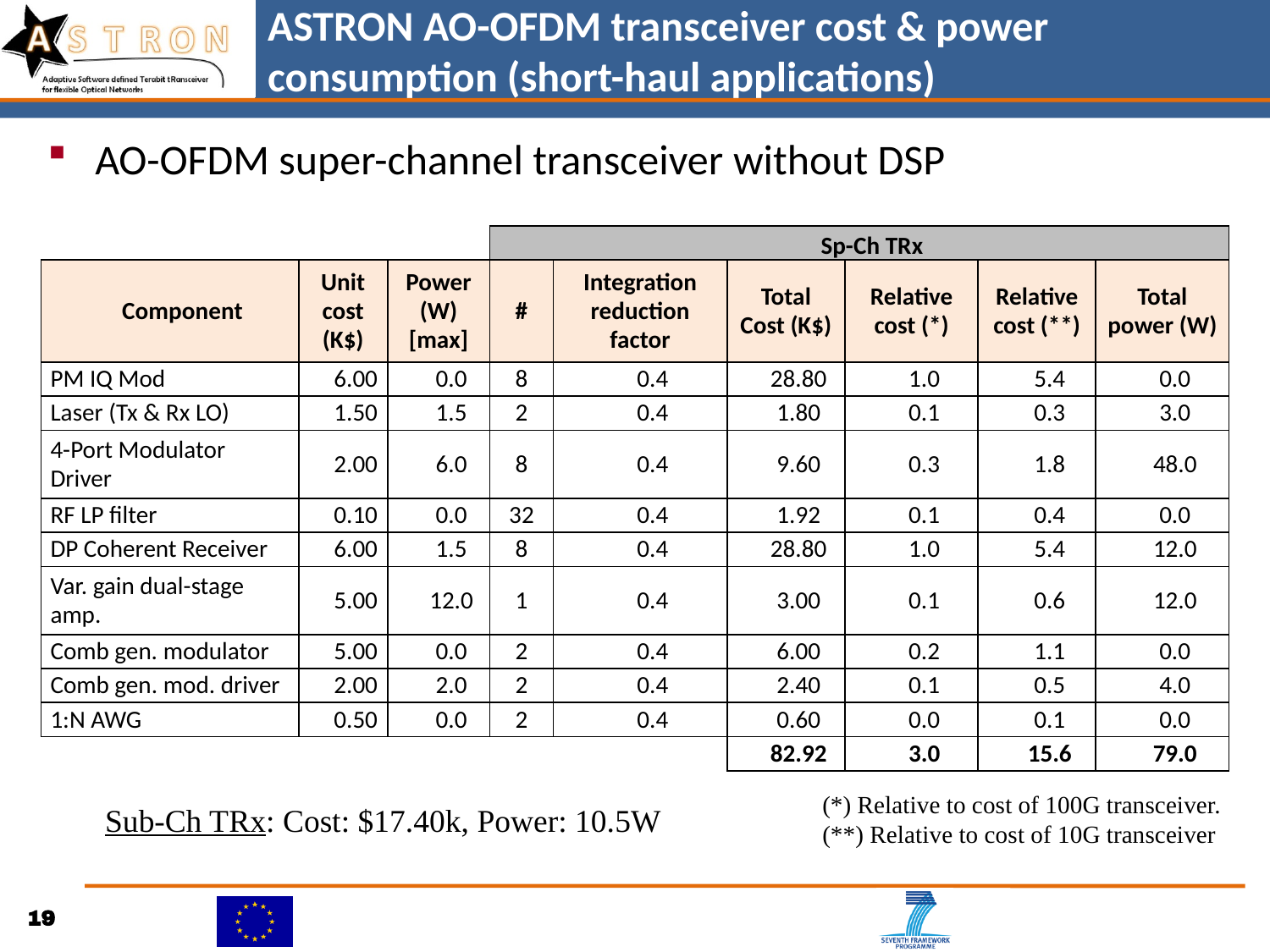

# ASTRON AO-OFDM transceiver cost & power consumption (short-haul applications)
AO-OFDM super-channel transceiver without DSP

|  |  |  | Sp-Ch TRx |  |  |  |  |  |
| --- | --- | --- | --- | --- | --- | --- | --- | --- |
| Component | Unit cost (K$) | Power (W) [max] | # | Integration reduction factor | Total Cost (K$) | Relative cost (\*) | Relative cost (\*\*) | Total power (W) |
| PM IQ Mod | 6.00 | 0.0 | 8 | 0.4 | 28.80 | 1.0 | 5.4 | 0.0 |
| Laser (Tx & Rx LO) | 1.50 | 1.5 | 2 | 0.4 | 1.80 | 0.1 | 0.3 | 3.0 |
| 4-Port Modulator Driver | 2.00 | 6.0 | 8 | 0.4 | 9.60 | 0.3 | 1.8 | 48.0 |
| RF LP filter | 0.10 | 0.0 | 32 | 0.4 | 1.92 | 0.1 | 0.4 | 0.0 |
| DP Coherent Receiver | 6.00 | 1.5 | 8 | 0.4 | 28.80 | 1.0 | 5.4 | 12.0 |
| Var. gain dual-stage amp. | 5.00 | 12.0 | 1 | 0.4 | 3.00 | 0.1 | 0.6 | 12.0 |
| Comb gen. modulator | 5.00 | 0.0 | 2 | 0.4 | 6.00 | 0.2 | 1.1 | 0.0 |
| Comb gen. mod. driver | 2.00 | 2.0 | 2 | 0.4 | 2.40 | 0.1 | 0.5 | 4.0 |
| 1:N AWG | 0.50 | 0.0 | 2 | 0.4 | 0.60 | 0.0 | 0.1 | 0.0 |
|  |  |  |  |  | 82.92 | 3.0 | 15.6 | 79.0 |
(*) Relative to cost of 100G transceiver.
(**) Relative to cost of 10G transceiver
Sub-Ch TRx: Cost: $17.40k, Power: 10.5W